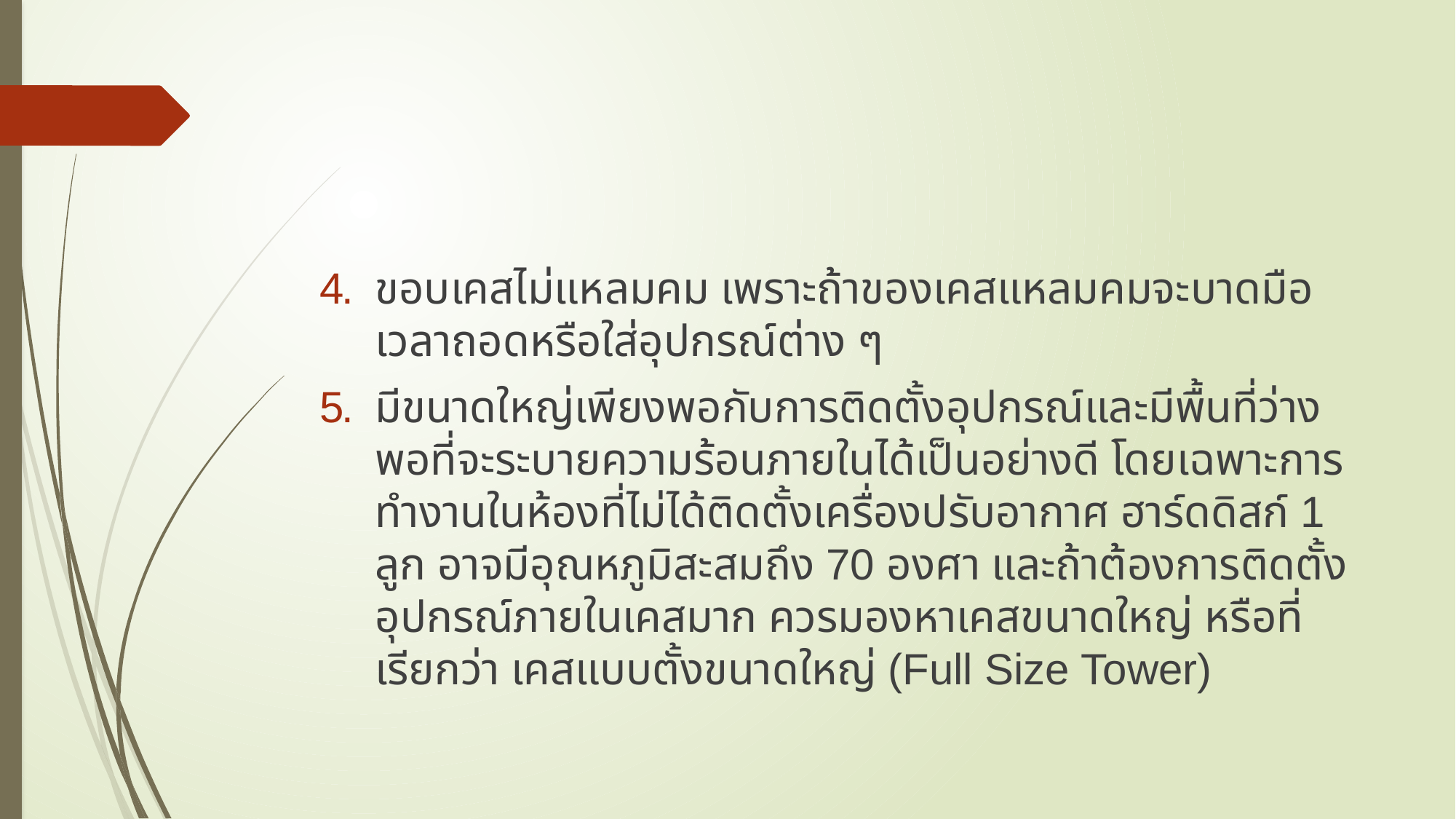

#
ขอบเคสไม่แหลมคม เพราะถ้าของเคสแหลมคมจะบาดมือเวลาถอดหรือใส่อุปกรณ์ต่าง ๆ
มีขนาดใหญ่เพียงพอกับการติดตั้งอุปกรณ์และมีพื้นที่ว่างพอที่จะระบายความร้อนภายในได้เป็นอย่างดี โดยเฉพาะการทำงานในห้องที่ไม่ได้ติดตั้งเครื่องปรับอากาศ ฮาร์ดดิสก์ 1 ลูก อาจมีอุณหภูมิสะสมถึง 70 องศา และถ้าต้องการติดตั้งอุปกรณ์ภายในเคสมาก ควรมองหาเคสขนาดใหญ่ หรือที่เรียกว่า เคสแบบตั้งขนาดใหญ่ (Full Size Tower)